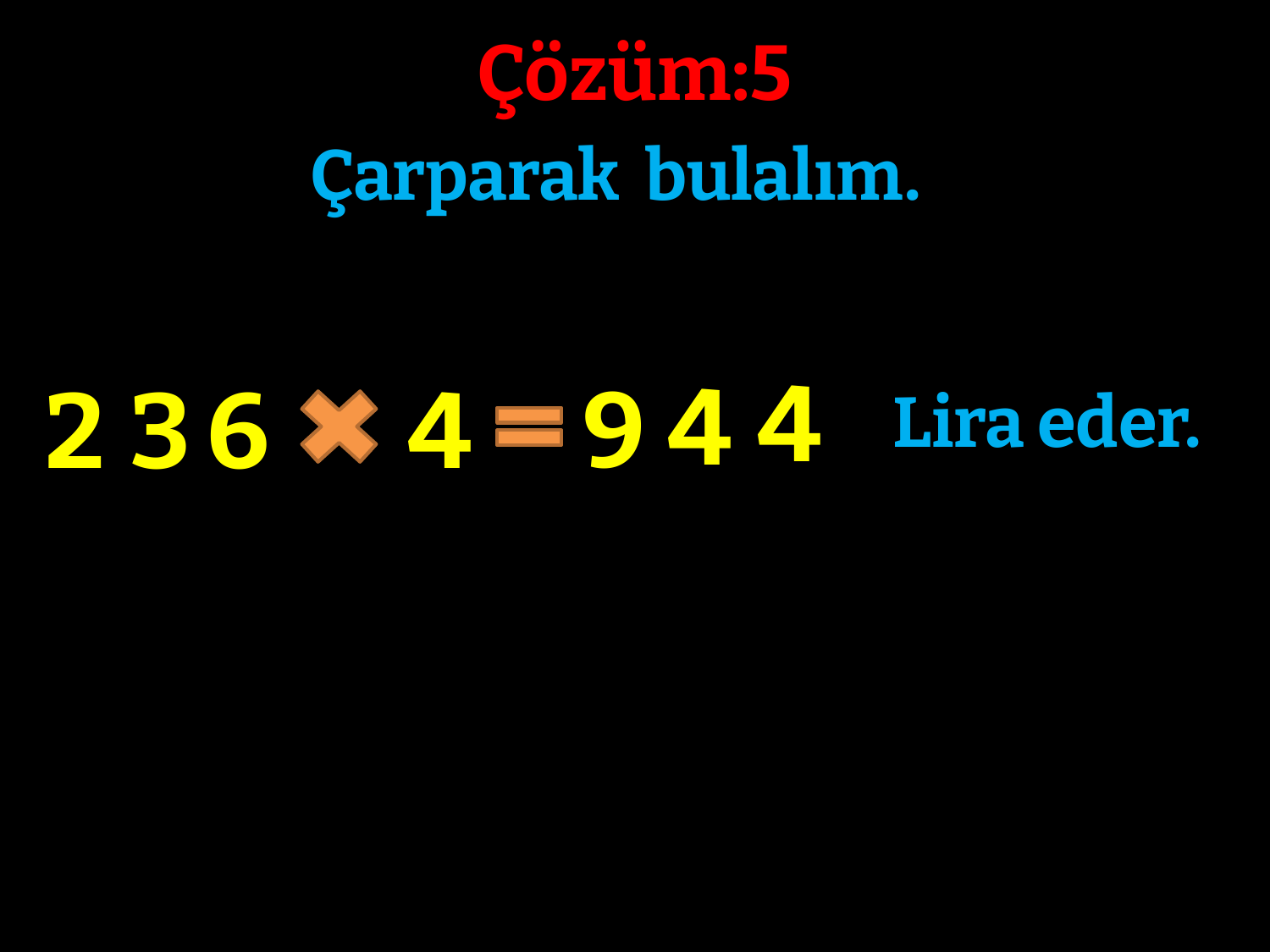

Çözüm:5
Çarparak  bulalım.
#
4
4
9
4
2
3
6
Lira eder.